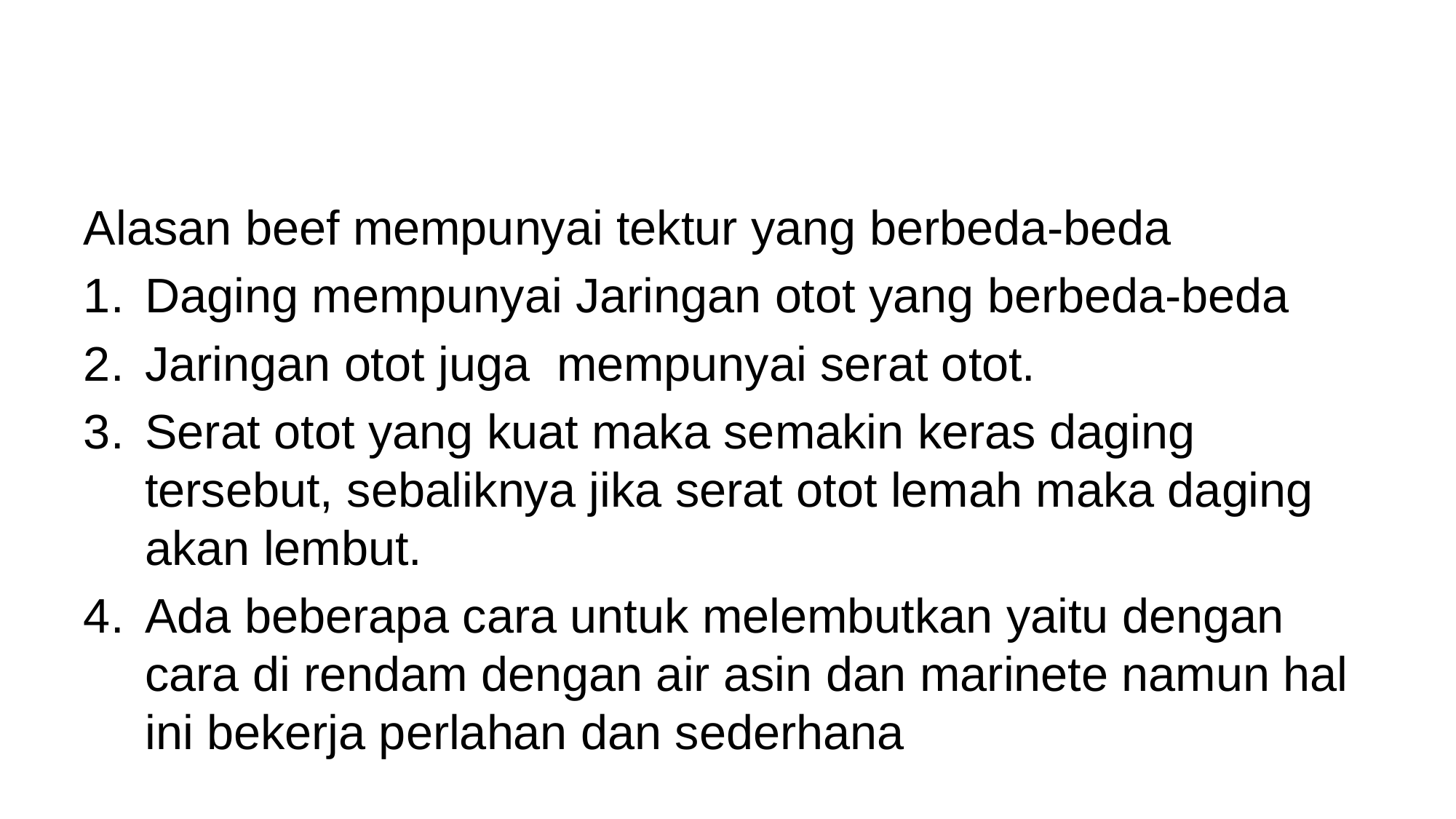

#
Alasan beef mempunyai tektur yang berbeda-beda
Daging mempunyai Jaringan otot yang berbeda-beda
Jaringan otot juga  mempunyai serat otot.
Serat otot yang kuat maka semakin keras daging tersebut, sebaliknya jika serat otot lemah maka daging akan lembut.
Ada beberapa cara untuk melembutkan yaitu dengan cara di rendam dengan air asin dan marinete namun hal ini bekerja perlahan dan sederhana